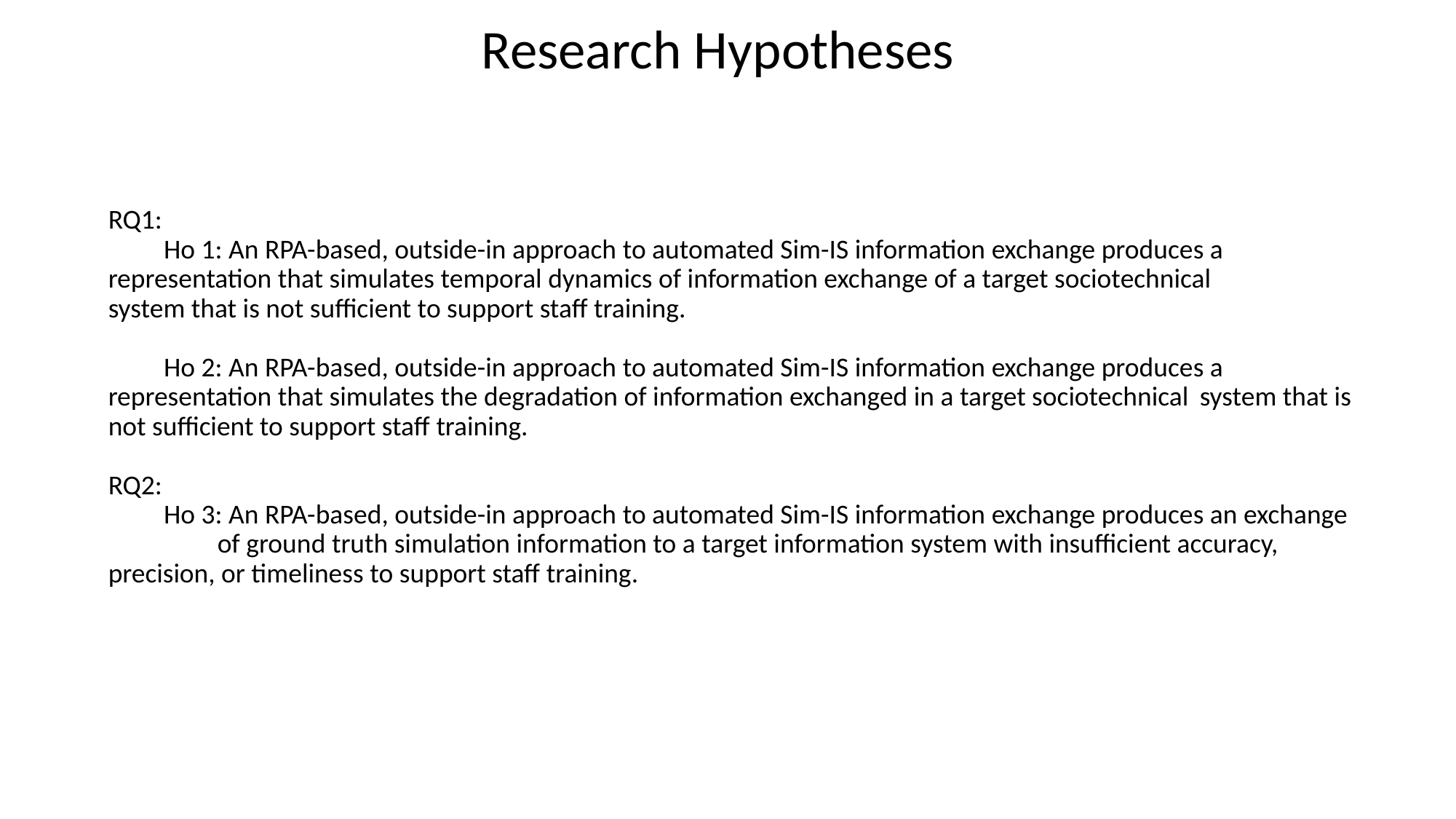

# Research Hypotheses
RQ1:
         Ho 1: An RPA-based, outside-in approach to automated Sim-IS information exchange produces a 	representation that simulates temporal dynamics of information exchange of a target sociotechnical 	system that is not sufficient to support staff training.

         Ho 2: An RPA-based, outside-in approach to automated Sim-IS information exchange produces a 	representation that simulates the degradation of information exchanged in a target sociotechnical 	system that is not sufficient to support staff training.

RQ2:
         Ho 3: An RPA-based, outside-in approach to automated Sim-IS information exchange produces an exchange 	of ground truth simulation information to a target information system with insufficient accuracy, 	precision, or timeliness to support staff training.